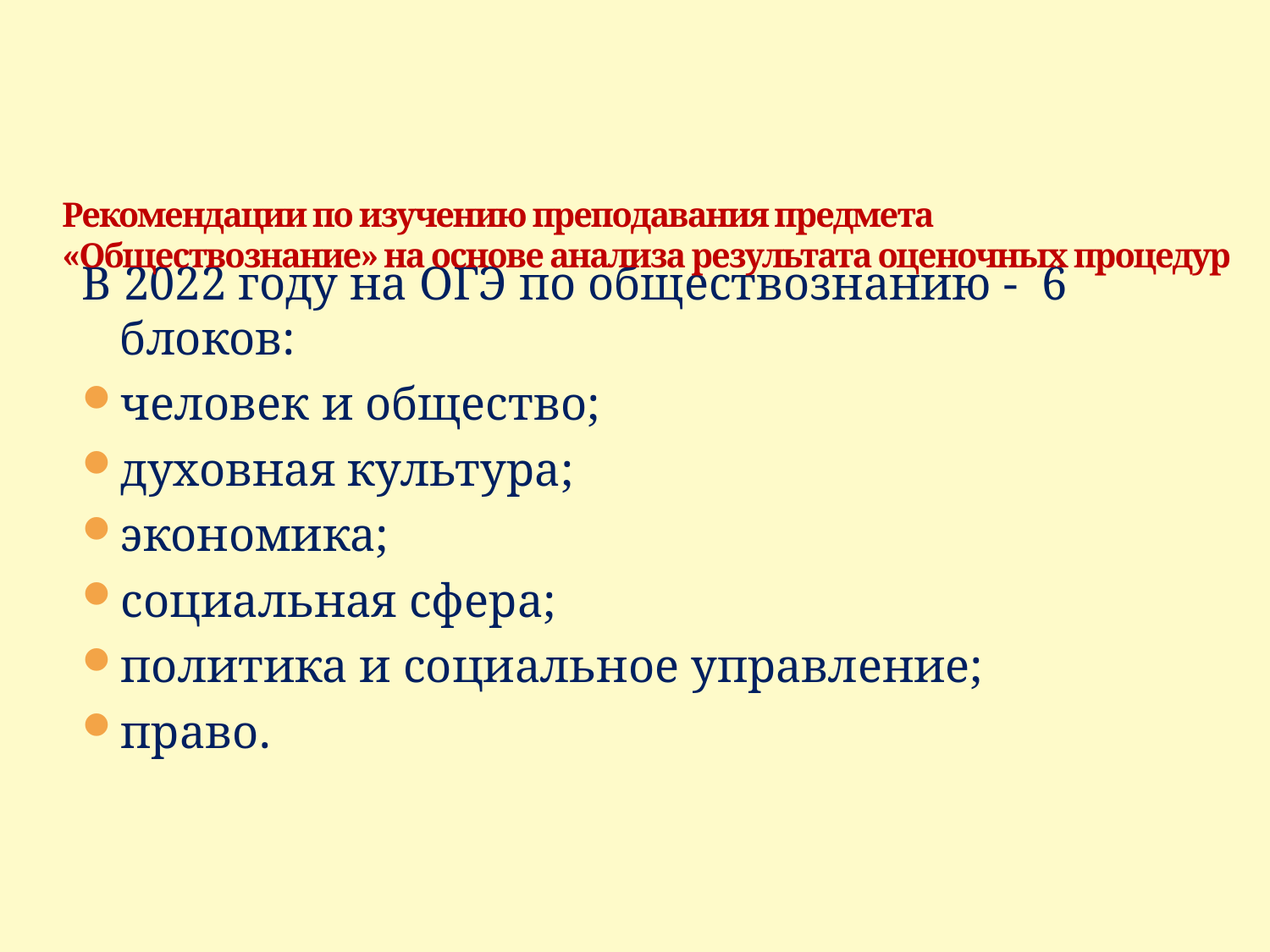

# Рекомендации по изучению преподавания предмета «Обществознание» на основе анализа результата оценочных процедур
В 2022 году на ОГЭ по обществознанию -  6 блоков:
человек и общество;
духовная культура;
экономика;
социальная сфера;
политика и социальное управление;
право.